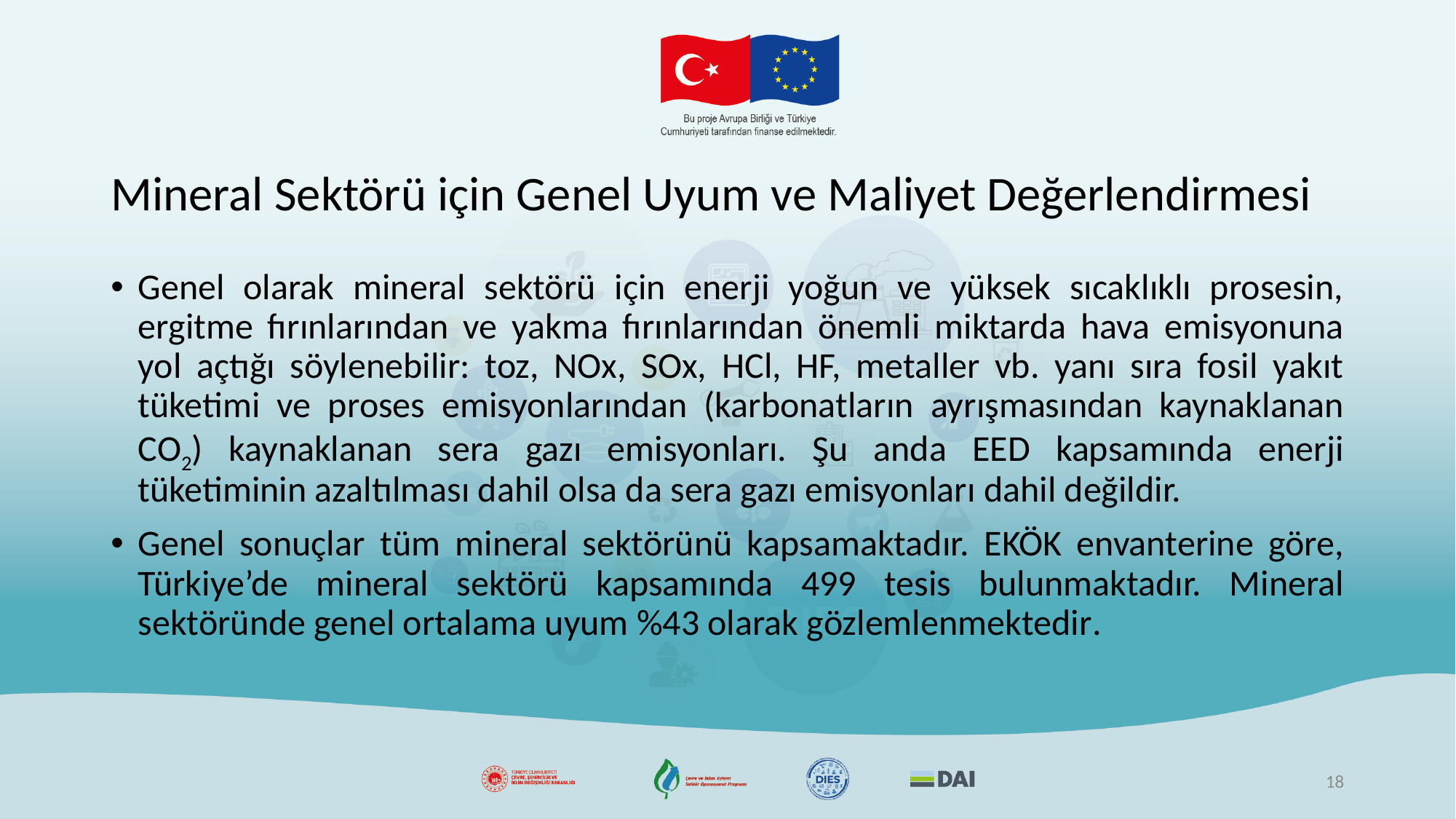

# Mineral Sektörü için Genel Uyum ve Maliyet Değerlendirmesi
Genel olarak mineral sektörü için enerji yoğun ve yüksek sıcaklıklı prosesin, ergitme fırınlarından ve yakma fırınlarından önemli miktarda hava emisyonuna yol açtığı söylenebilir: toz, NOx, SOx, HCl, HF, metaller vb. yanı sıra fosil yakıt tüketimi ve proses emisyonlarından (karbonatların ayrışmasından kaynaklanan CO2) kaynaklanan sera gazı emisyonları. Şu anda EED kapsamında enerji tüketiminin azaltılması dahil olsa da sera gazı emisyonları dahil değildir.
Genel sonuçlar tüm mineral sektörünü kapsamaktadır. EKÖK envanterine göre, Türkiye’de mineral sektörü kapsamında 499 tesis bulunmaktadır. Mineral sektöründe genel ortalama uyum %43 olarak gözlemlenmektedir.

18